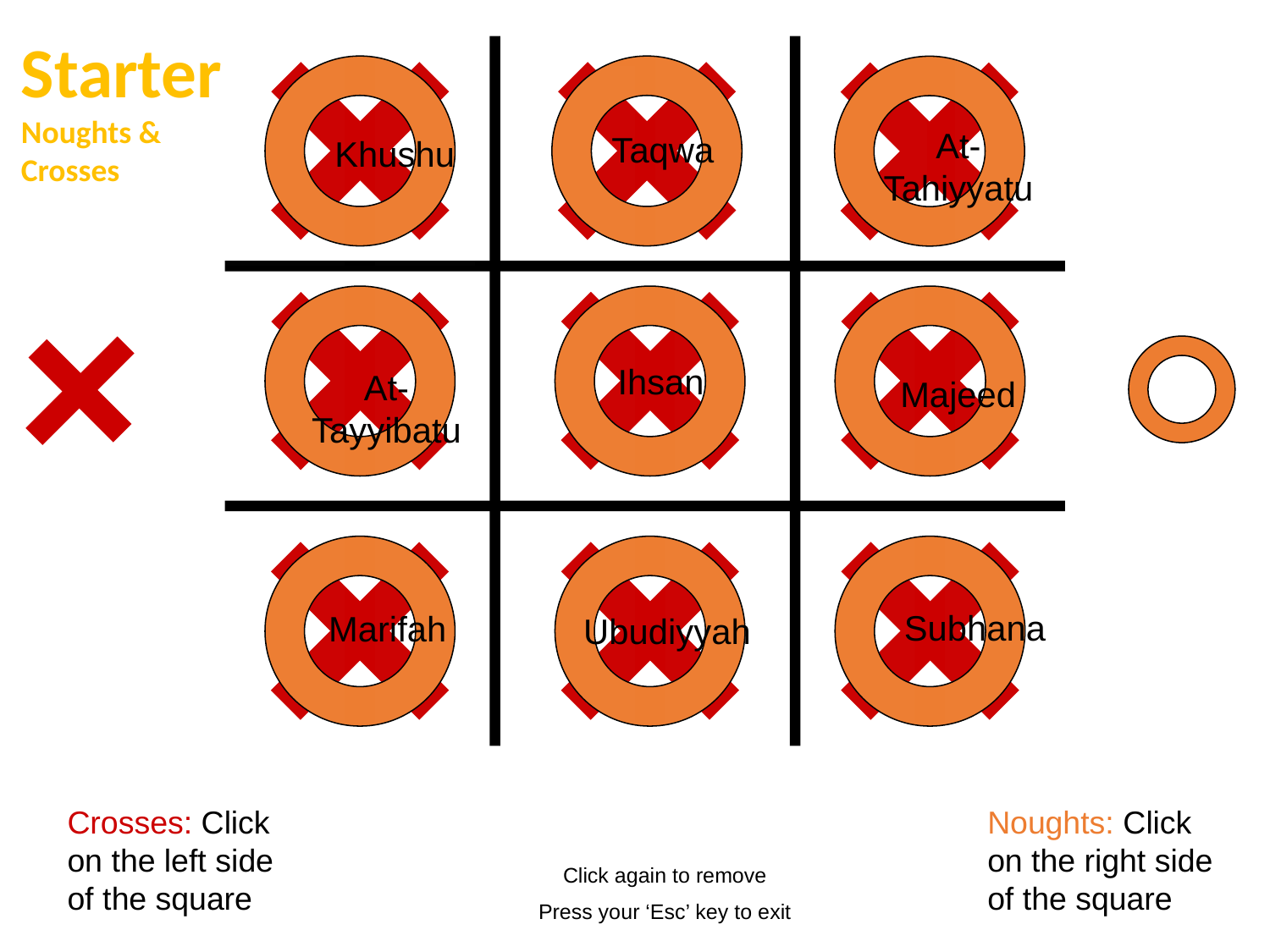

Starter
Noughts & Crosses

At-Tahiyyatu
Taqwa
Khushu

Ihsan
At-Tayyibatu
Majeed

Subhana
Marifah
Ubudiyyah
Crosses: Click on the left side of the square
Noughts: Click on the right side of the square
Click again to remove
Press your ‘Esc’ key to exit